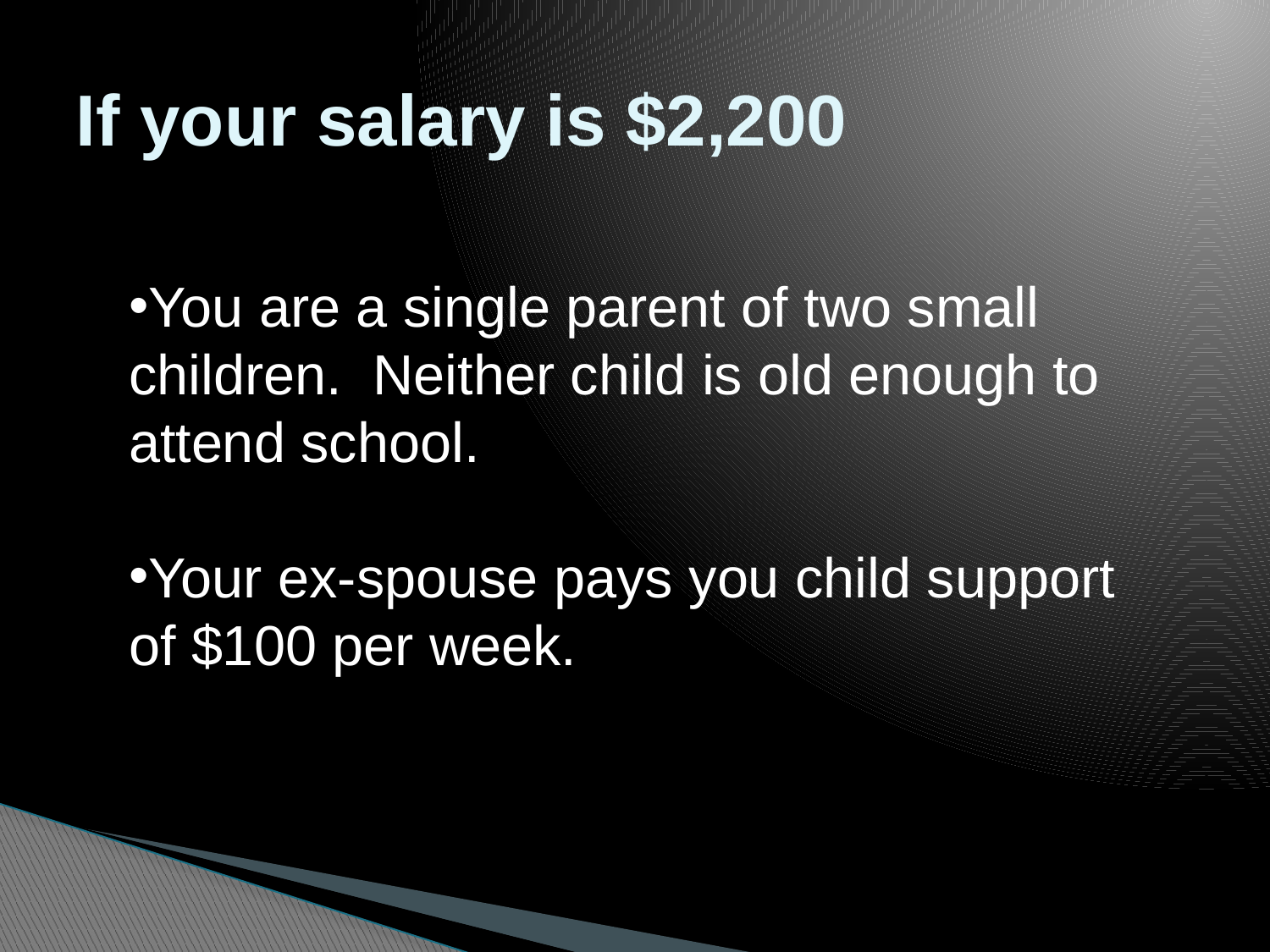

# If your salary is $2,200
You are a single parent of two small children.  Neither child is old enough to attend school.

Your ex-spouse pays you child support of $100 per week.